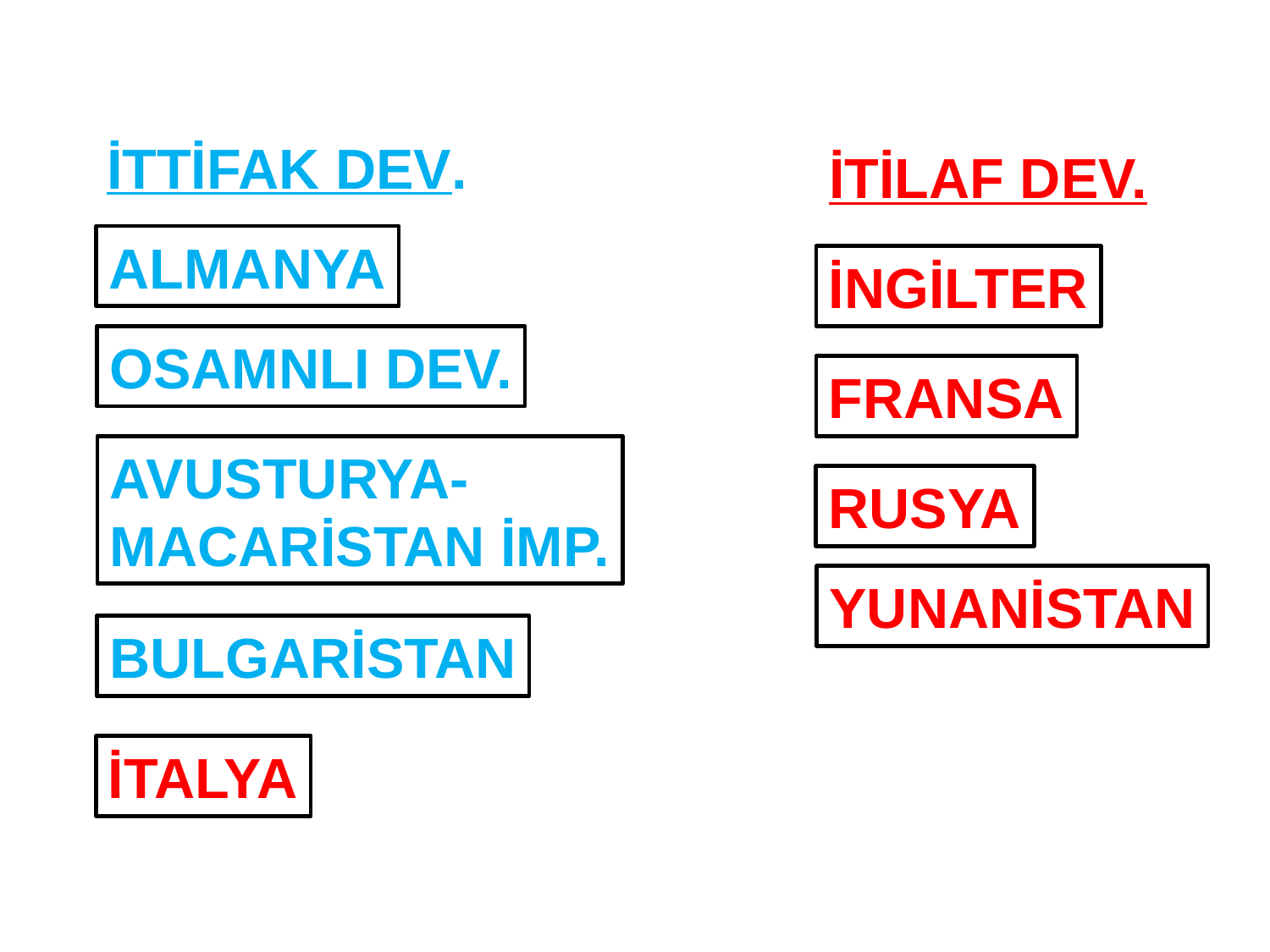

İTTİFAK DEV.
İTİLAF DEV.
ALMANYA
İNGİLTER
OSAMNLI DEV.
FRANSA
AVUSTURYA-
MACARİSTAN İMP.
RUSYA
YUNANİSTAN
BULGARİSTAN
İTALYA